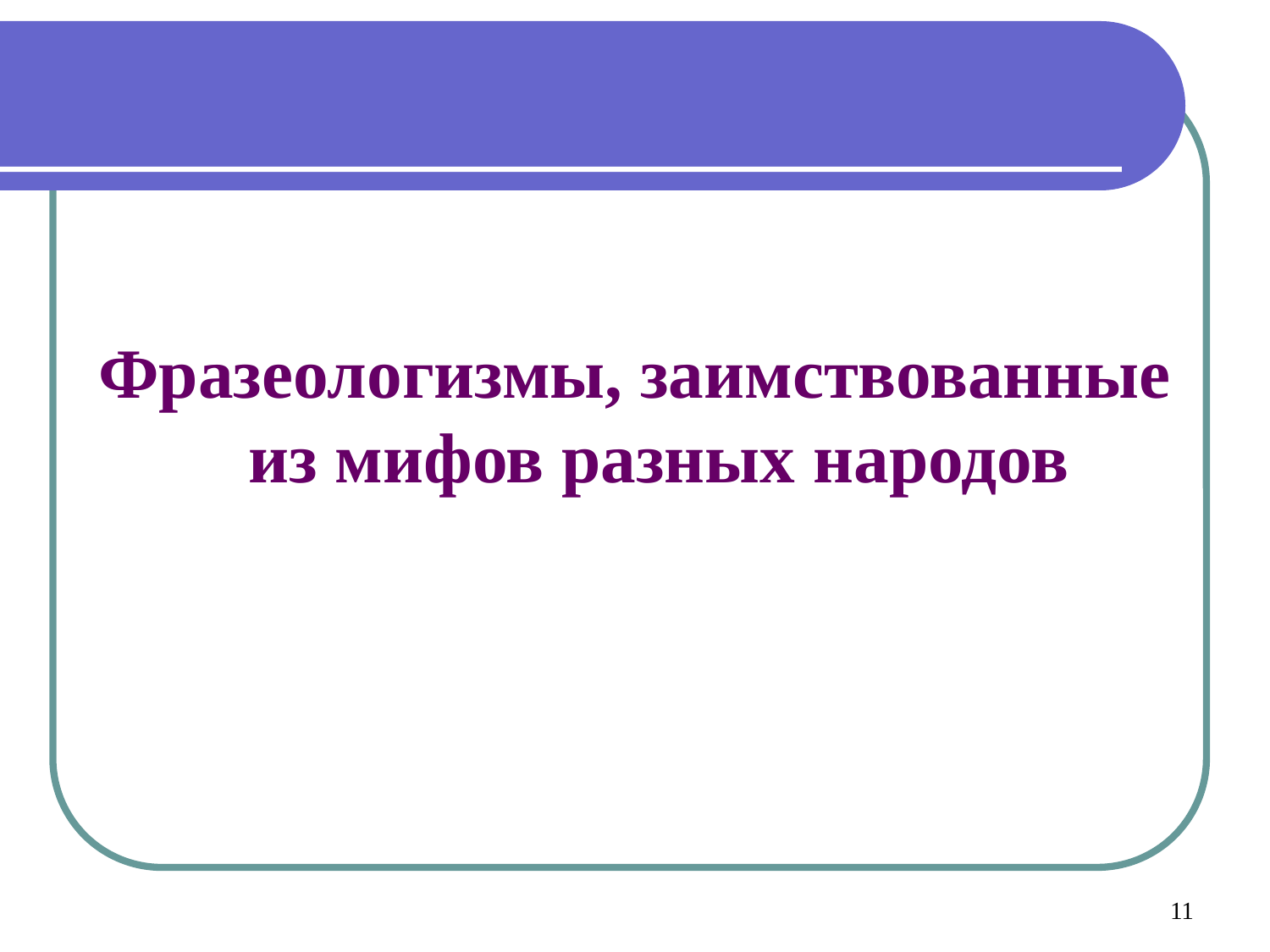

#

Фразеологизмы, заимствованные из мифов разных народов

11